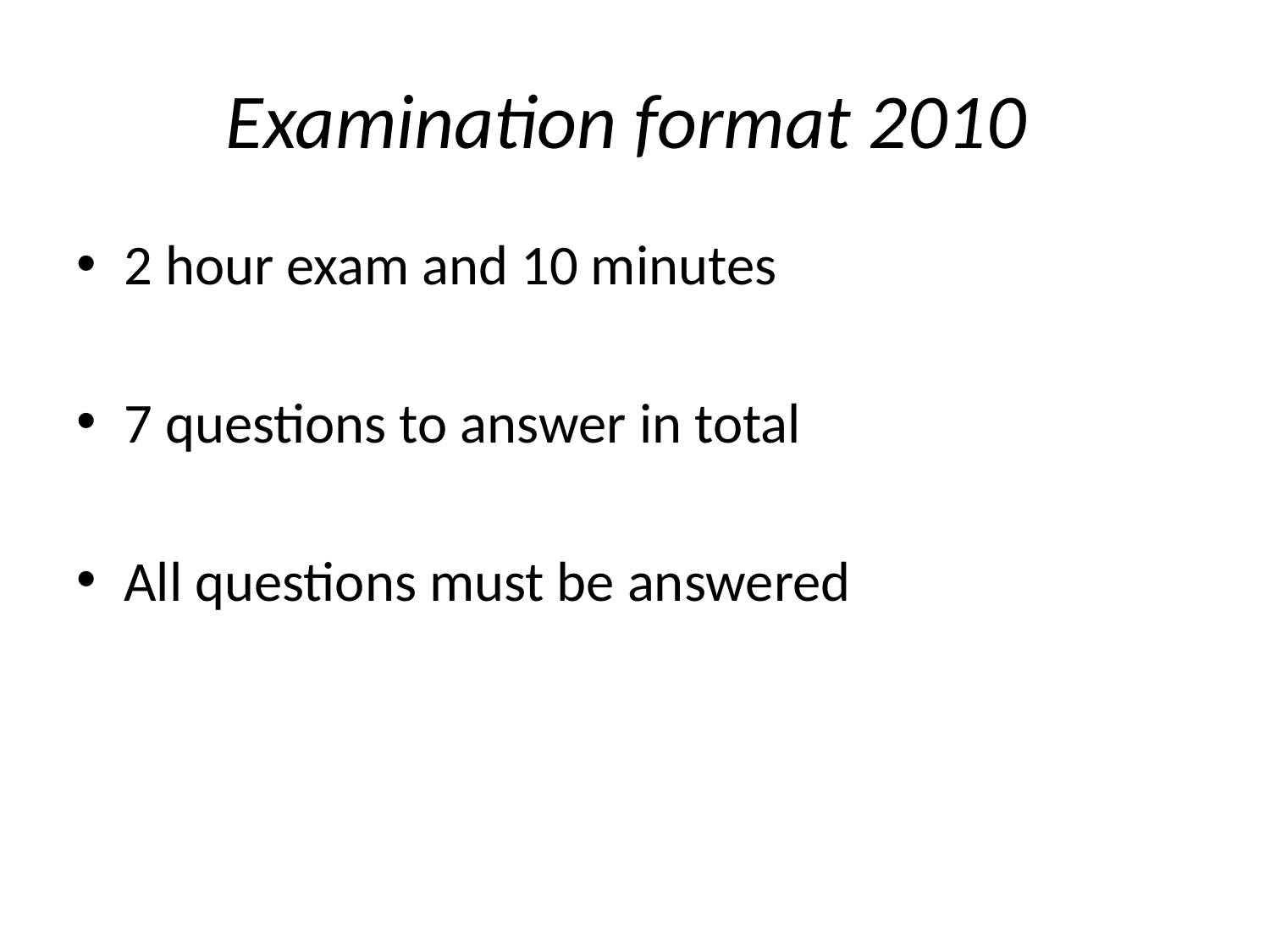

# Examination format 2010
2 hour exam and 10 minutes

7 questions to answer in total

All questions must be answered